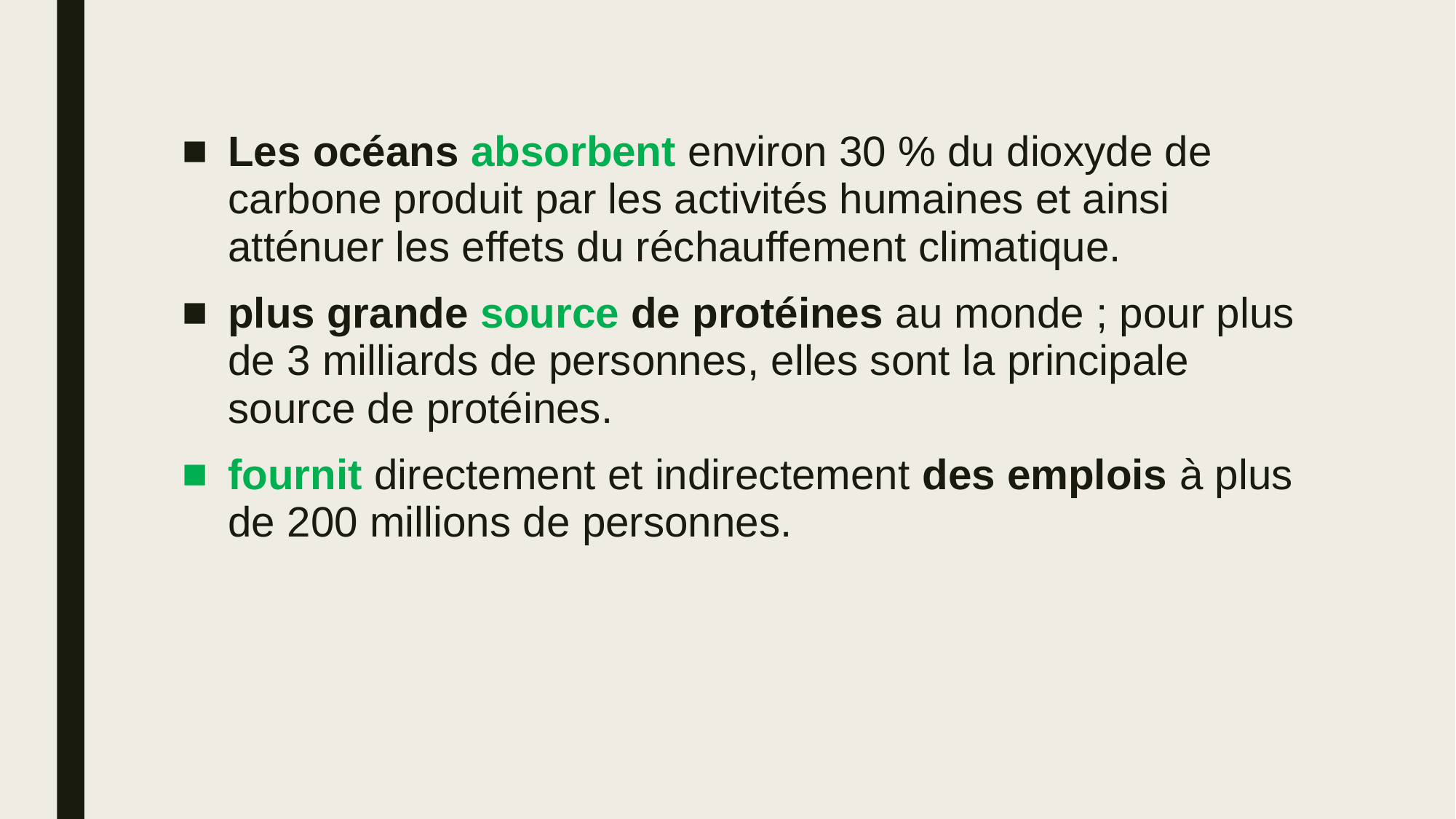

Les océans absorbent environ 30 % du dioxyde de carbone produit par les activités humaines et ainsi atténuer les effets du réchauffement climatique.
plus grande source de protéines au monde ; pour plus de 3 milliards de personnes, elles sont la principale source de protéines.
fournit directement et indirectement des emplois à plus de 200 millions de personnes.